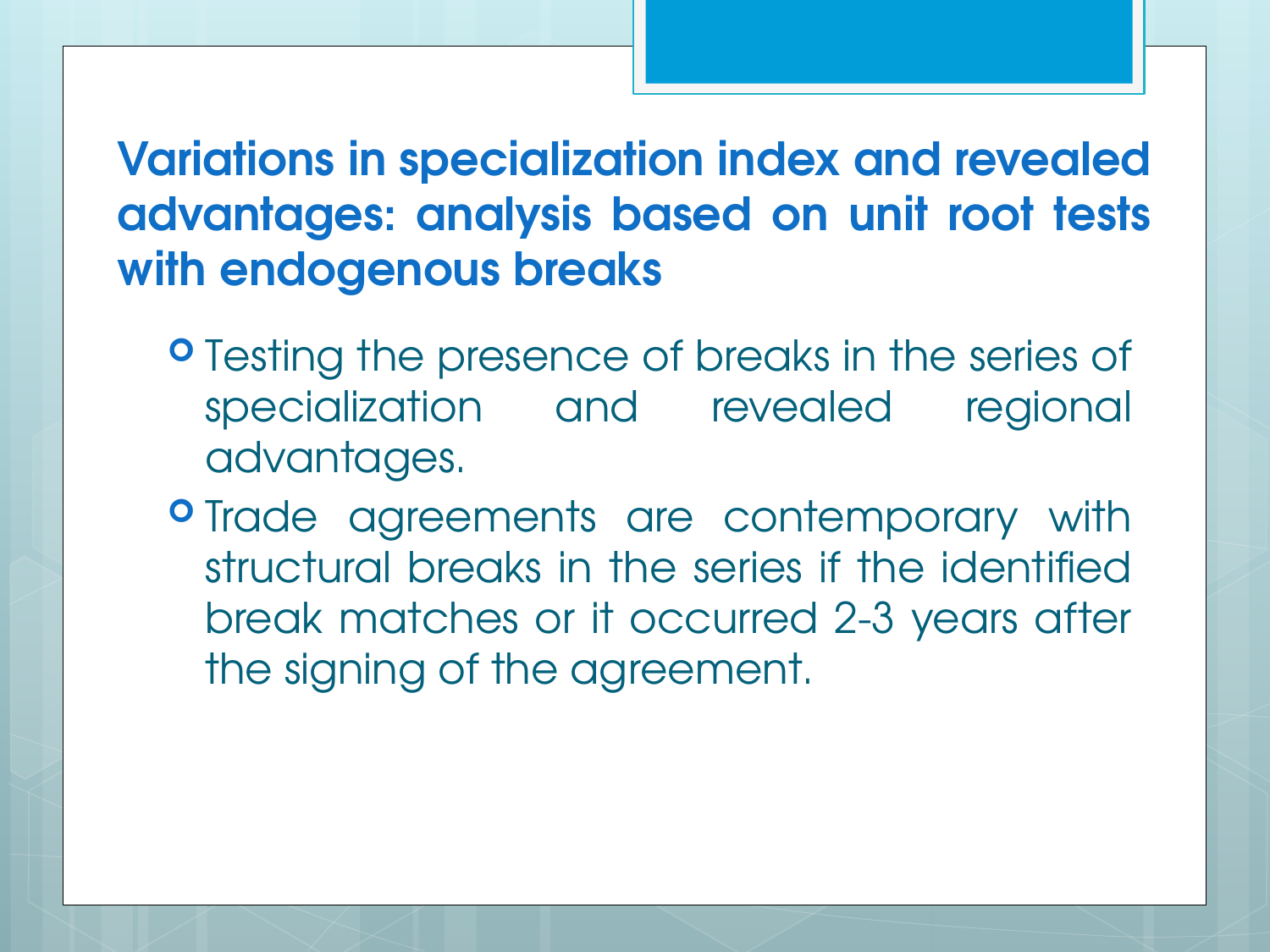

# Variations in specialization index and revealed advantages: analysis based on unit root tests with endogenous breaks
Testing the presence of breaks in the series of specialization and revealed regional advantages.
Trade agreements are contemporary with structural breaks in the series if the identified break matches or it occurred 2-3 years after the signing of the agreement.